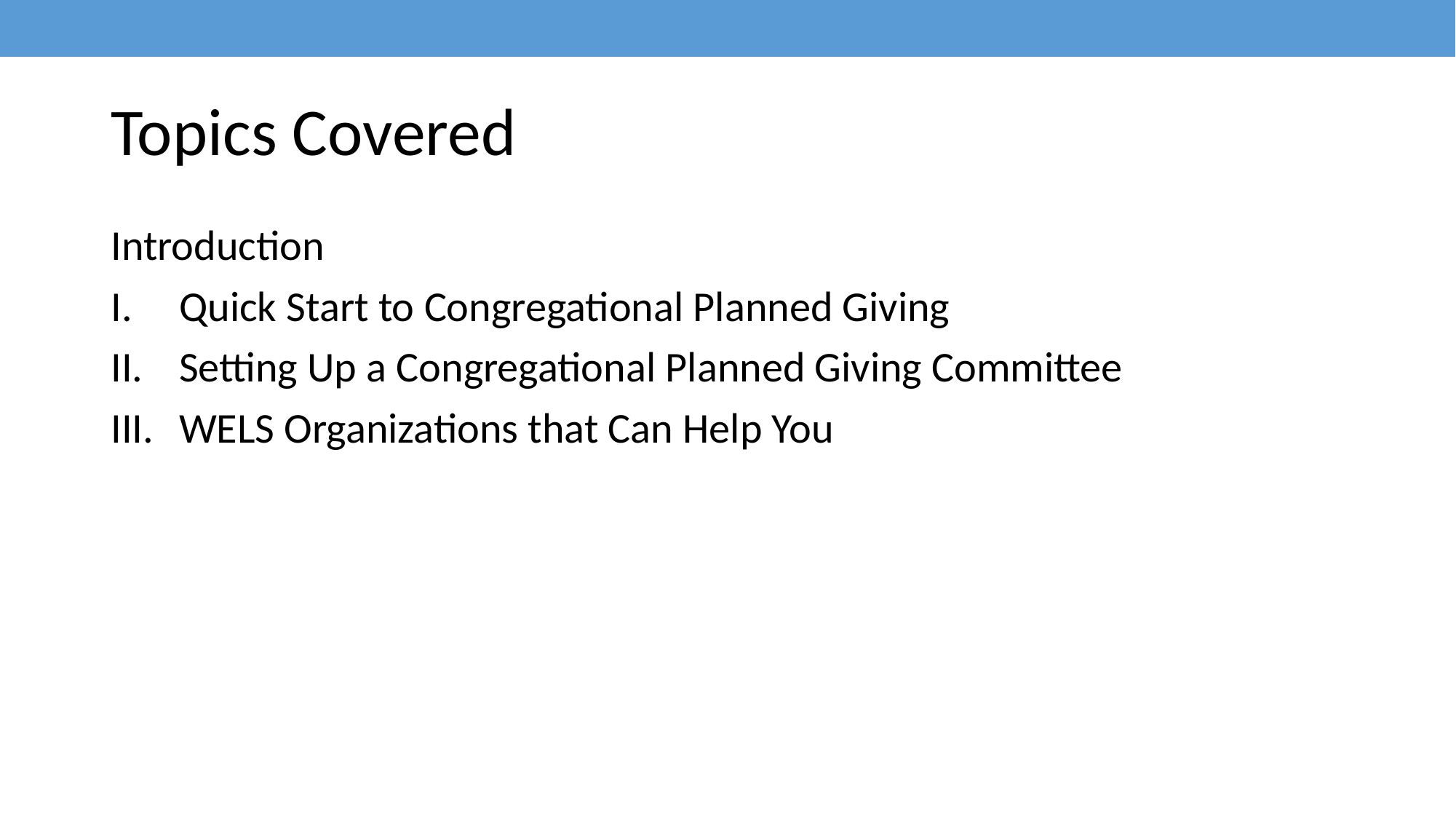

# Topics Covered
Introduction
Quick Start to Congregational Planned Giving
Setting Up a Congregational Planned Giving Committee
WELS Organizations that Can Help You